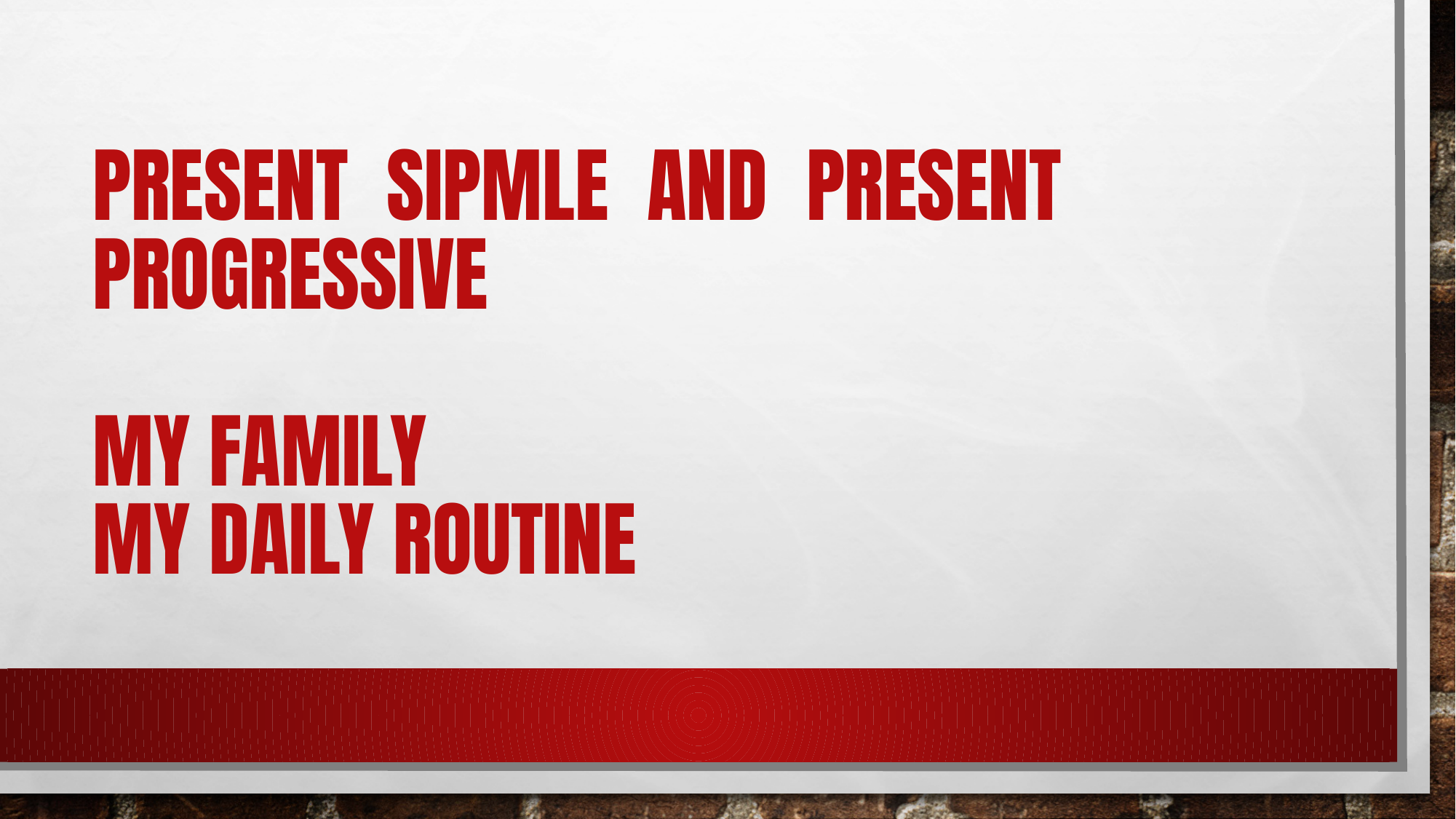

# Present  Sipmle  and  Present Progressive MY FAMILY MY DAILY ROUTINE